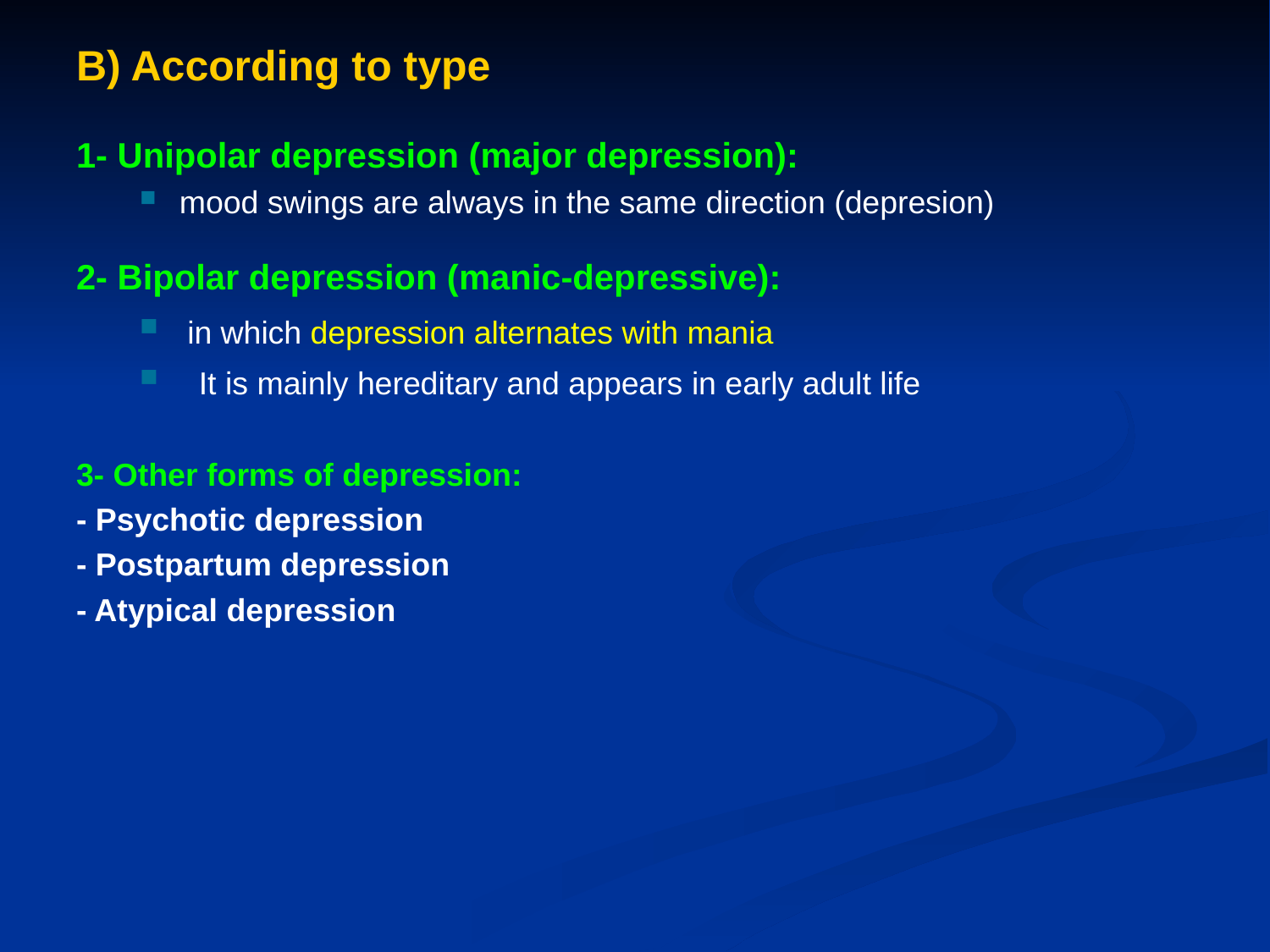

B) According to type

1- Unipolar depression (major depression):
mood swings are always in the same direction (depresion)

2- Bipolar depression (manic-depressive):

 in which depression alternates with mania
  It is mainly hereditary and appears in early adult life

3- Other forms of depression:
- Psychotic depression
- Postpartum depression
- Atypical depression